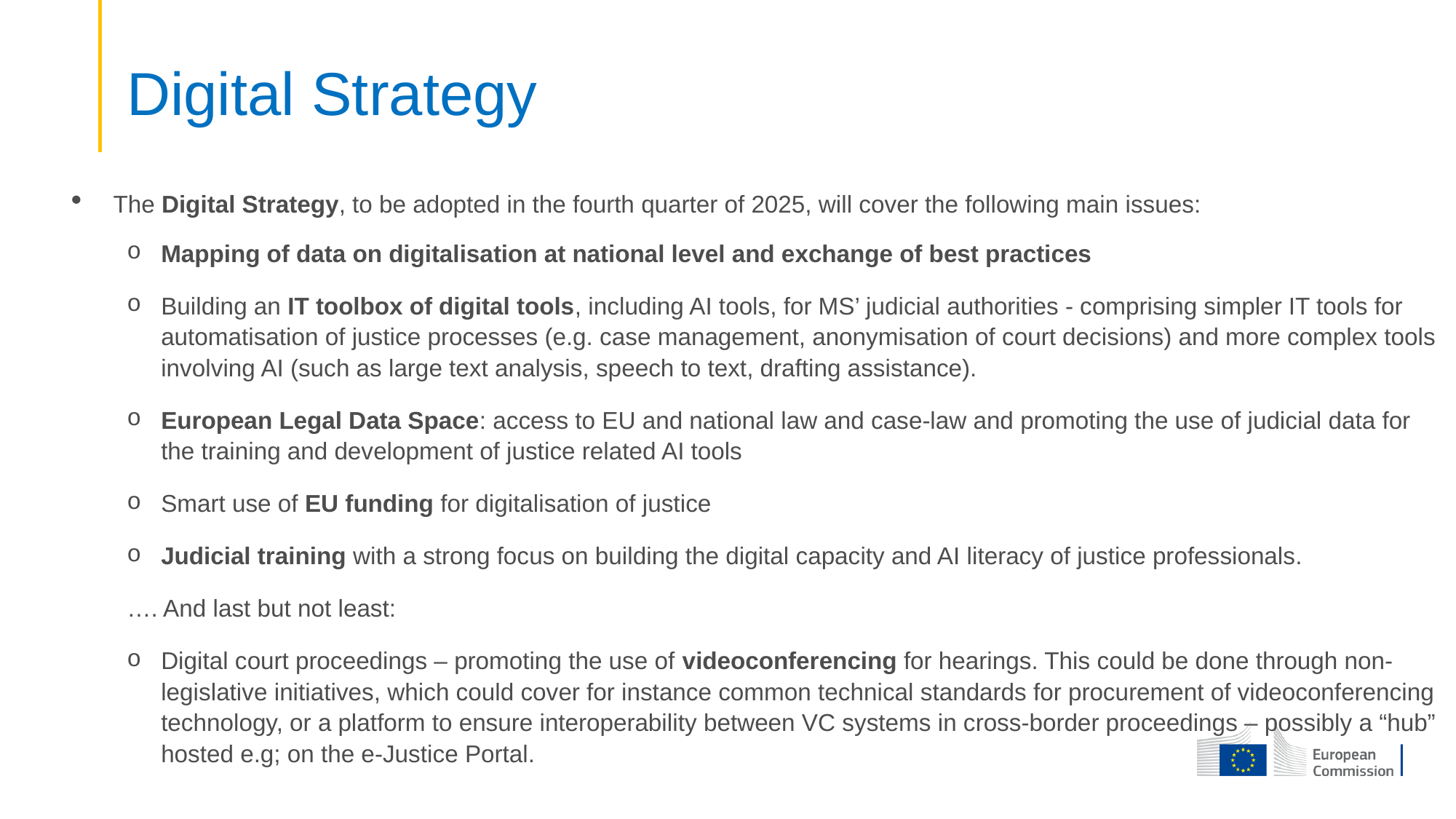

# Digital Strategy
The Digital Strategy, to be adopted in the fourth quarter of 2025, will cover the following main issues:
Mapping of data on digitalisation at national level and exchange of best practices
Building an IT toolbox of digital tools, including AI tools, for MS’ judicial authorities - comprising simpler IT tools for automatisation of justice processes (e.g. case management, anonymisation of court decisions) and more complex tools involving AI (such as large text analysis, speech to text, drafting assistance).
European Legal Data Space: access to EU and national law and case-law and promoting the use of judicial data for the training and development of justice related AI tools
Smart use of EU funding for digitalisation of justice
Judicial training with a strong focus on building the digital capacity and AI literacy of justice professionals.
…. And last but not least:
Digital court proceedings – promoting the use of videoconferencing for hearings. This could be done through non-legislative initiatives, which could cover for instance common technical standards for procurement of videoconferencing technology, or a platform to ensure interoperability between VC systems in cross-border proceedings – possibly a “hub” hosted e.g; on the e-Justice Portal.